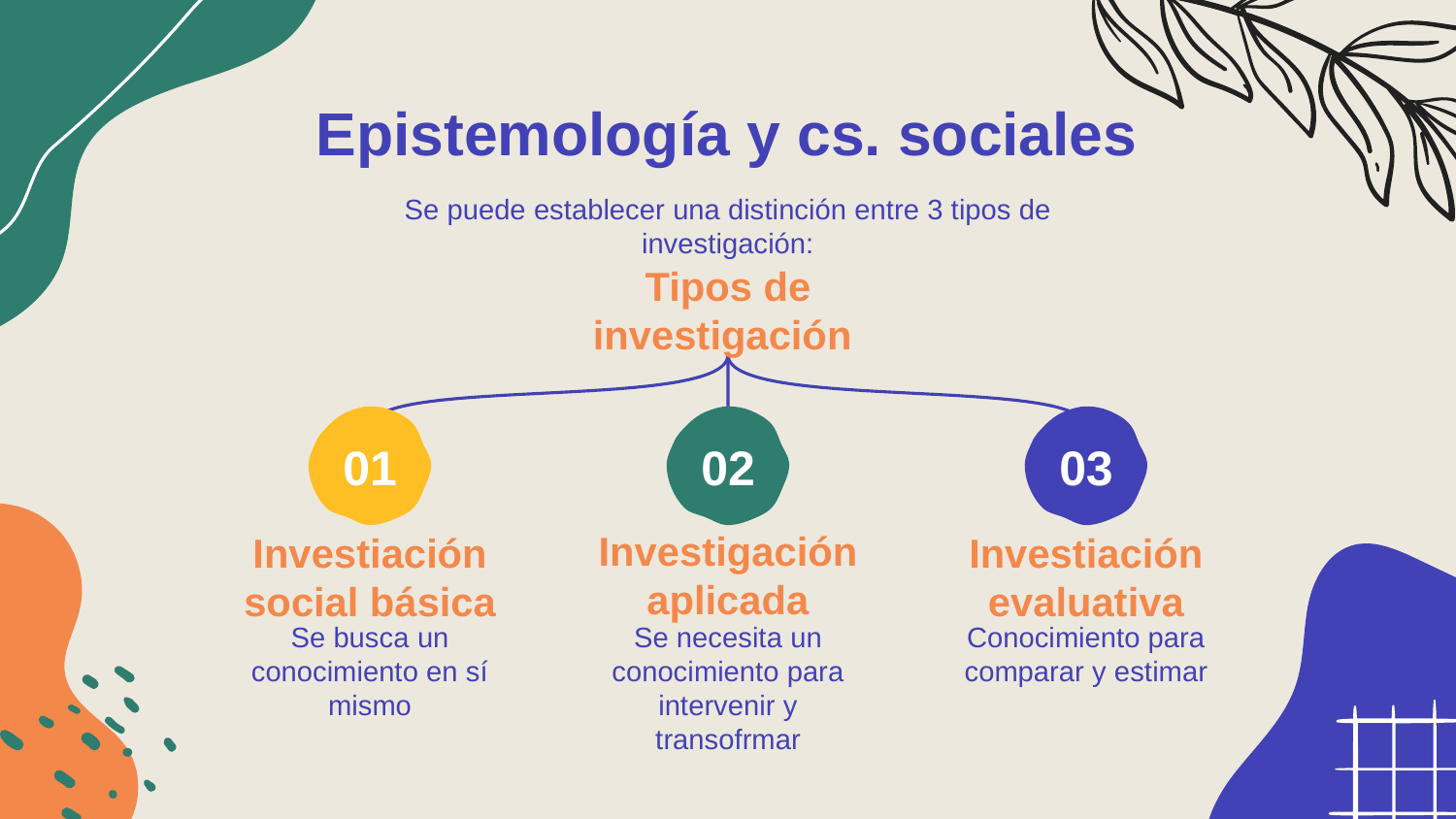

# Epistemología y cs. sociales
Se puede establecer una distinción entre 3 tipos de investigación:
Tipos de investigación

01
02
03
Investigación aplicada
Investiación evaluativa
Investiación social básica
Se busca un conocimiento en sí mismo
Se necesita un conocimiento para intervenir y transofrmar
Conocimiento para comparar y estimar